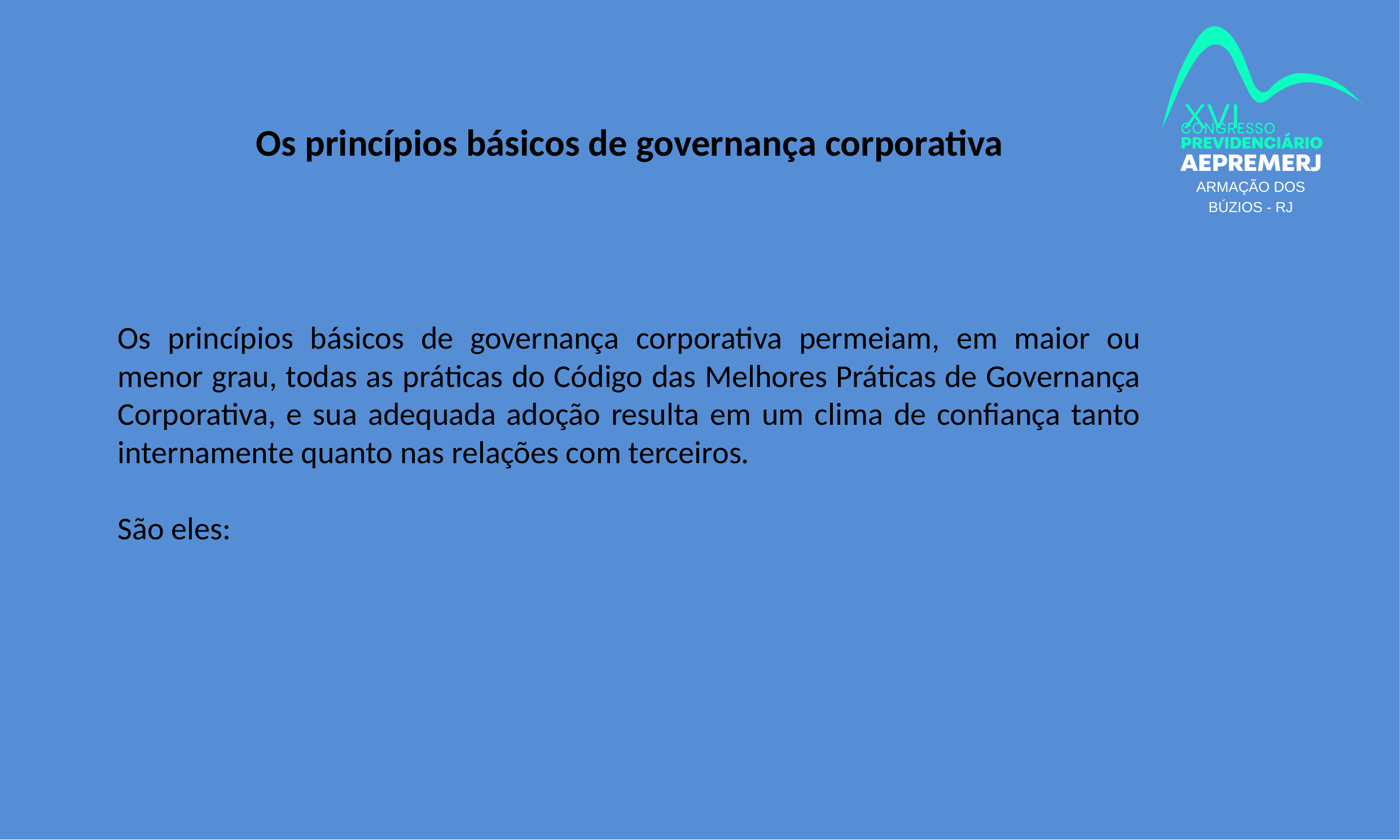

XVI

ARMAÇÃO DOS BÚZIOS - RJ
Os princípios básicos de governança corporativa
Os princípios básicos de governança corporativa permeiam, em maior ou menor grau, todas as práticas do Código das Melhores Práticas de Governança Corporativa, e sua adequada adoção resulta em um clima de confiança tanto internamente quanto nas relações com terceiros.

São eles: